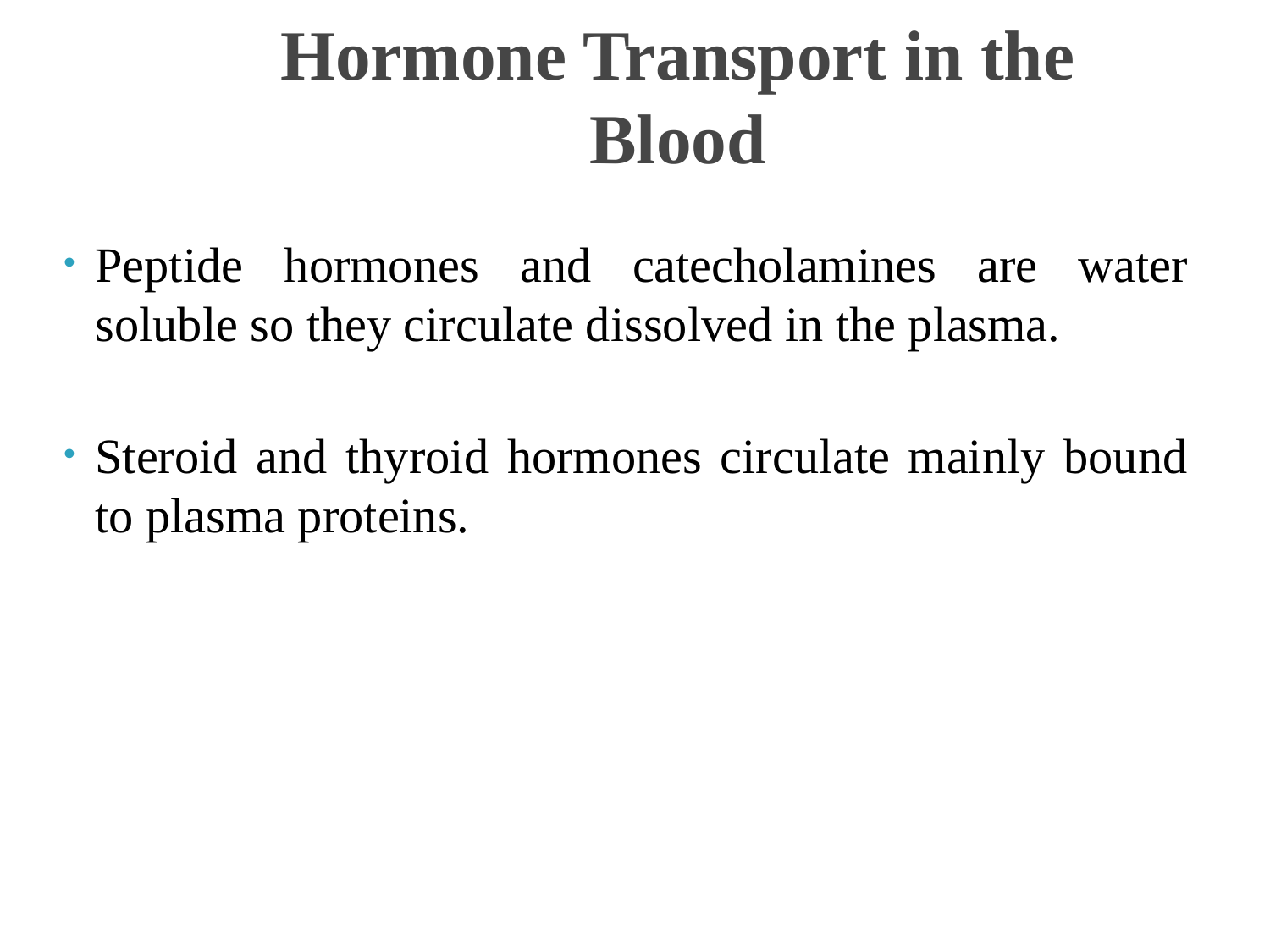

# Hormone Transport in the Blood

Peptide hormones and catecholamines are water soluble so they circulate dissolved in the plasma.

Steroid and thyroid hormones circulate mainly bound to plasma proteins.